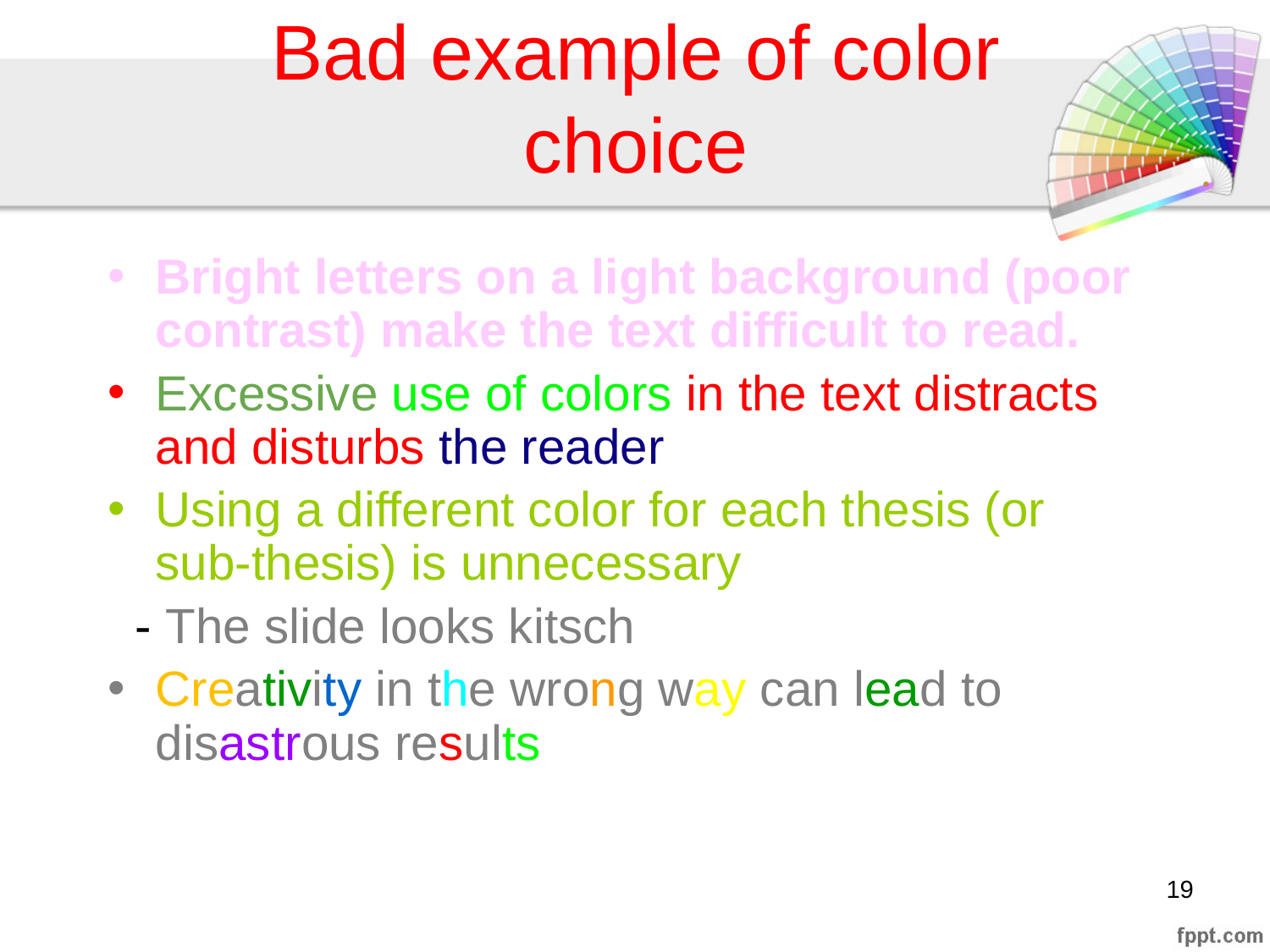

# Bad example of color choice
Bright letters on a light background (poor contrast) make the text difficult to read.
Excessive use of colors in the text distracts and disturbs the reader
Using a different color for each thesis (or sub-thesis) is unnecessary
  - The slide looks kitsch
Creativity in the wrong way can lead to disastrous results

19